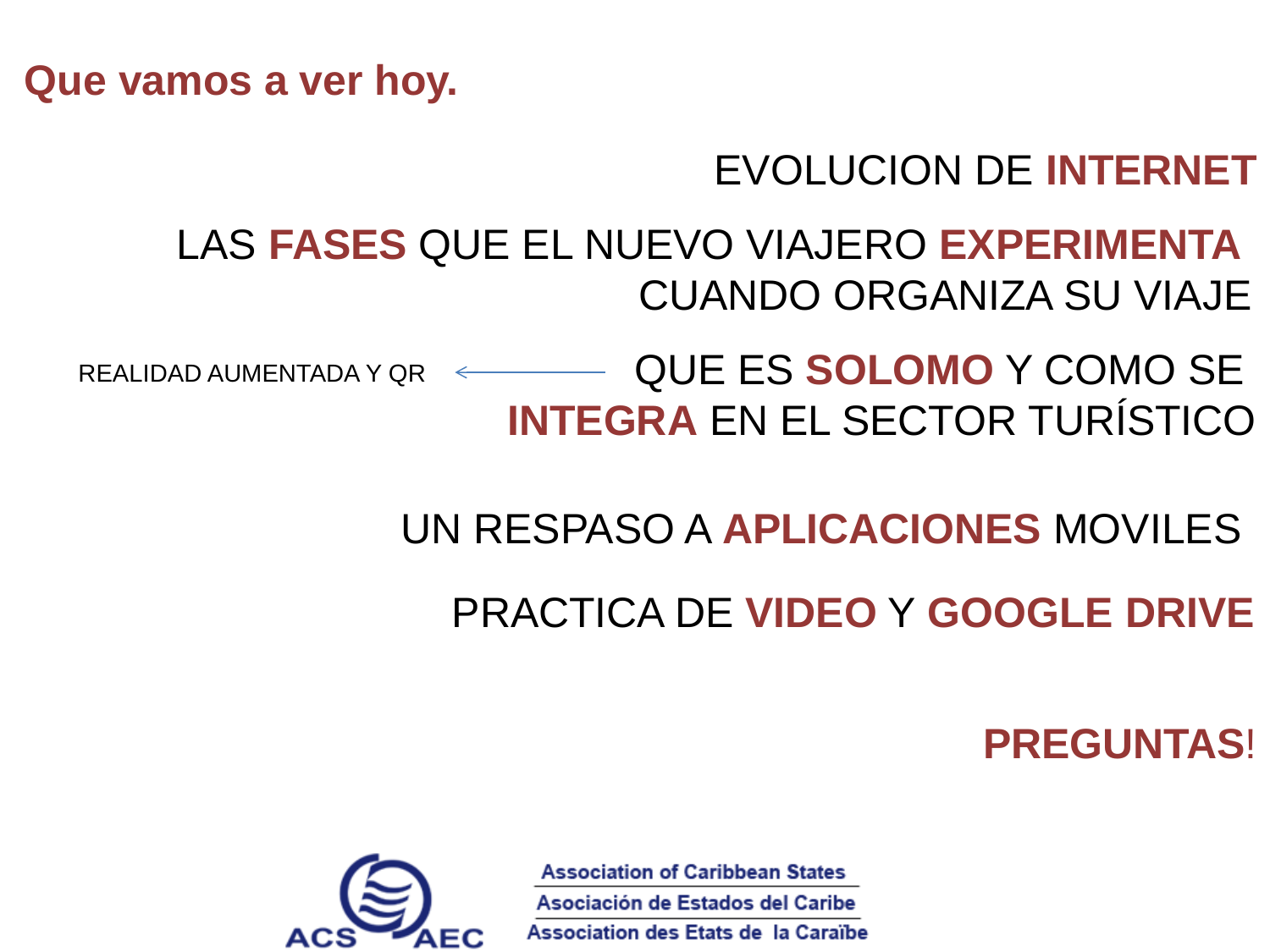

Que vamos a ver hoy.
EVOLUCION DE INTERNET
LAS FASES QUE EL NUEVO VIAJERO EXPERIMENTA
CUANDO ORGANIZA SU VIAJE
QUE ES SOLOMO Y COMO SE
INTEGRA EN EL SECTOR TURÍSTICO
REALIDAD AUMENTADA Y QR
UN RESPASO A APLICACIONES MOVILES
PRACTICA DE VIDEO Y GOOGLE DRIVE
PREGUNTAS!